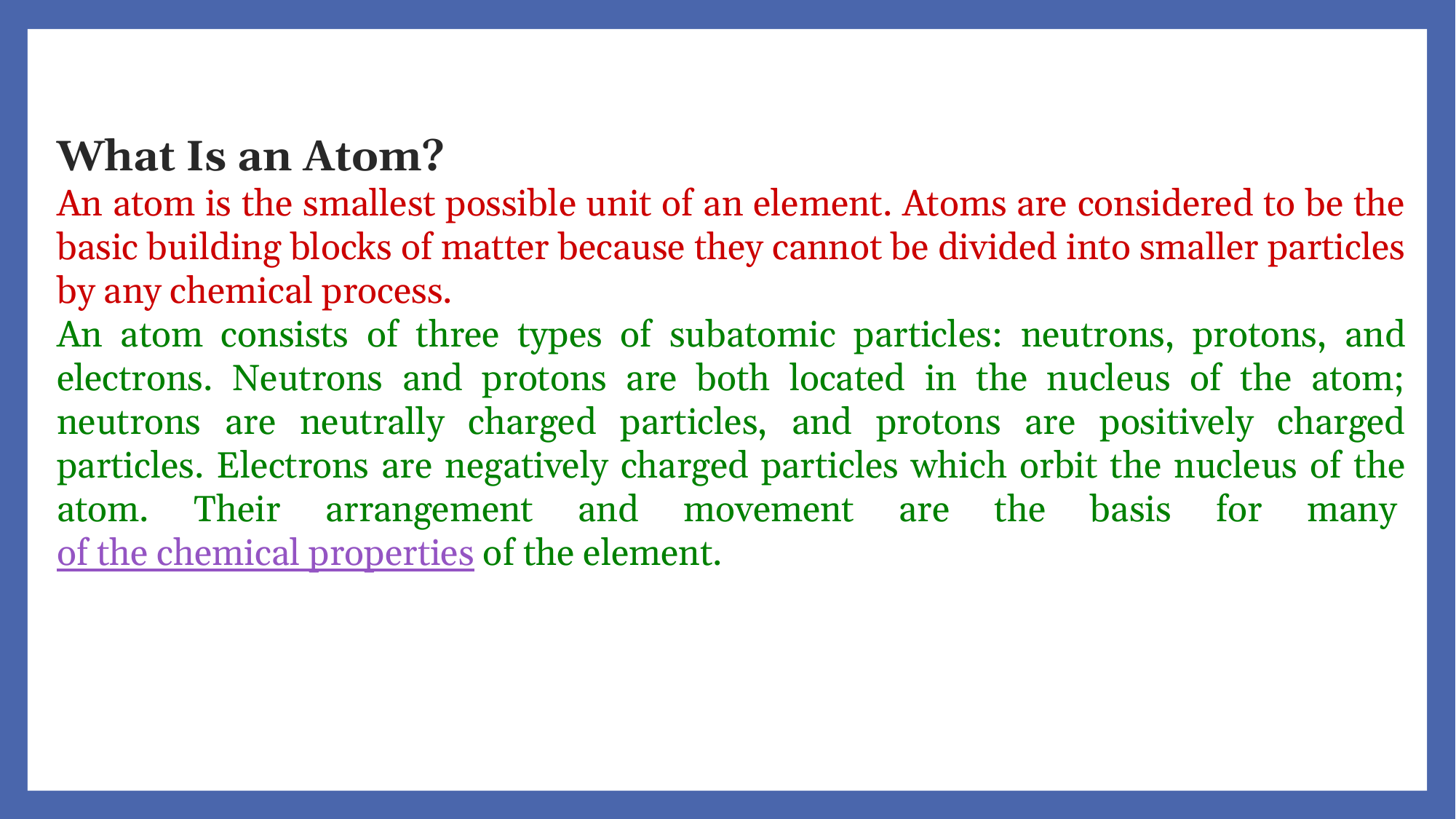

What Is an Atom?
An atom is the smallest possible unit of an element. Atoms are considered to be the basic building blocks of matter because they cannot be divided into smaller particles by any chemical process.
An atom consists of three types of subatomic particles: neutrons, protons, and electrons. Neutrons and protons are both located in the nucleus of the atom; neutrons are neutrally charged particles, and protons are positively charged particles. Electrons are negatively charged particles which orbit the nucleus of the atom. Their arrangement and movement are the basis for many of the chemical properties of the element.